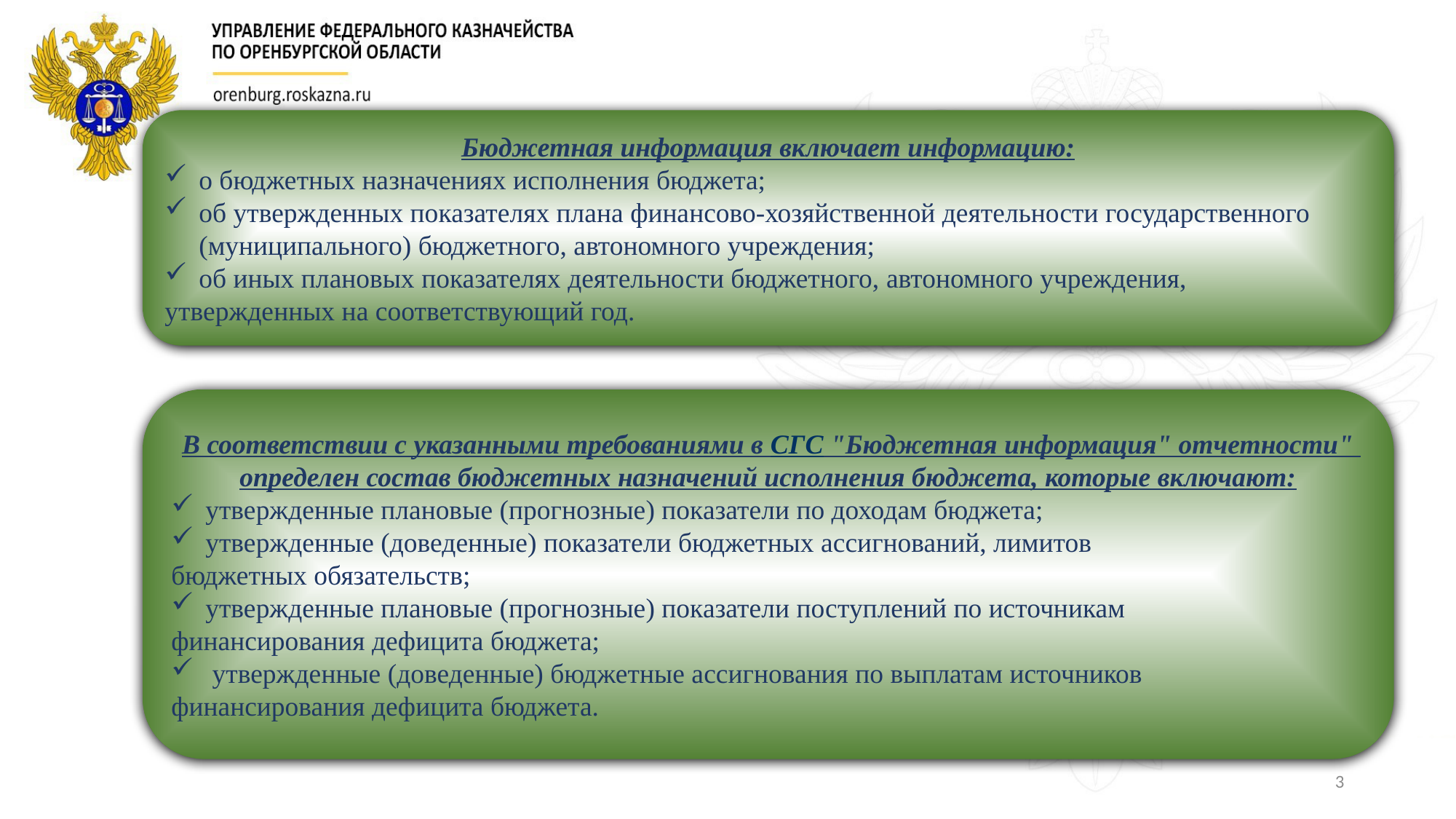

Бюджетная информация включает информацию:
о бюджетных назначениях исполнения бюджета;
об утвержденных показателях плана финансово-хозяйственной деятельности государственного (муниципального) бюджетного, автономного учреждения;
об иных плановых показателях деятельности бюджетного, автономного учреждения,
утвержденных на соответствующий год.
 В соответствии с указанными требованиями в СГС "Бюджетная информация" отчетности"
определен состав бюджетных назначений исполнения бюджета, которые включают:
утвержденные плановые (прогнозные) показатели по доходам бюджета;
утвержденные (доведенные) показатели бюджетных ассигнований, лимитов
бюджетных обязательств;
утвержденные плановые (прогнозные) показатели поступлений по источникам
финансирования дефицита бюджета;
 утвержденные (доведенные) бюджетные ассигнования по выплатам источников
финансирования дефицита бюджета.
3